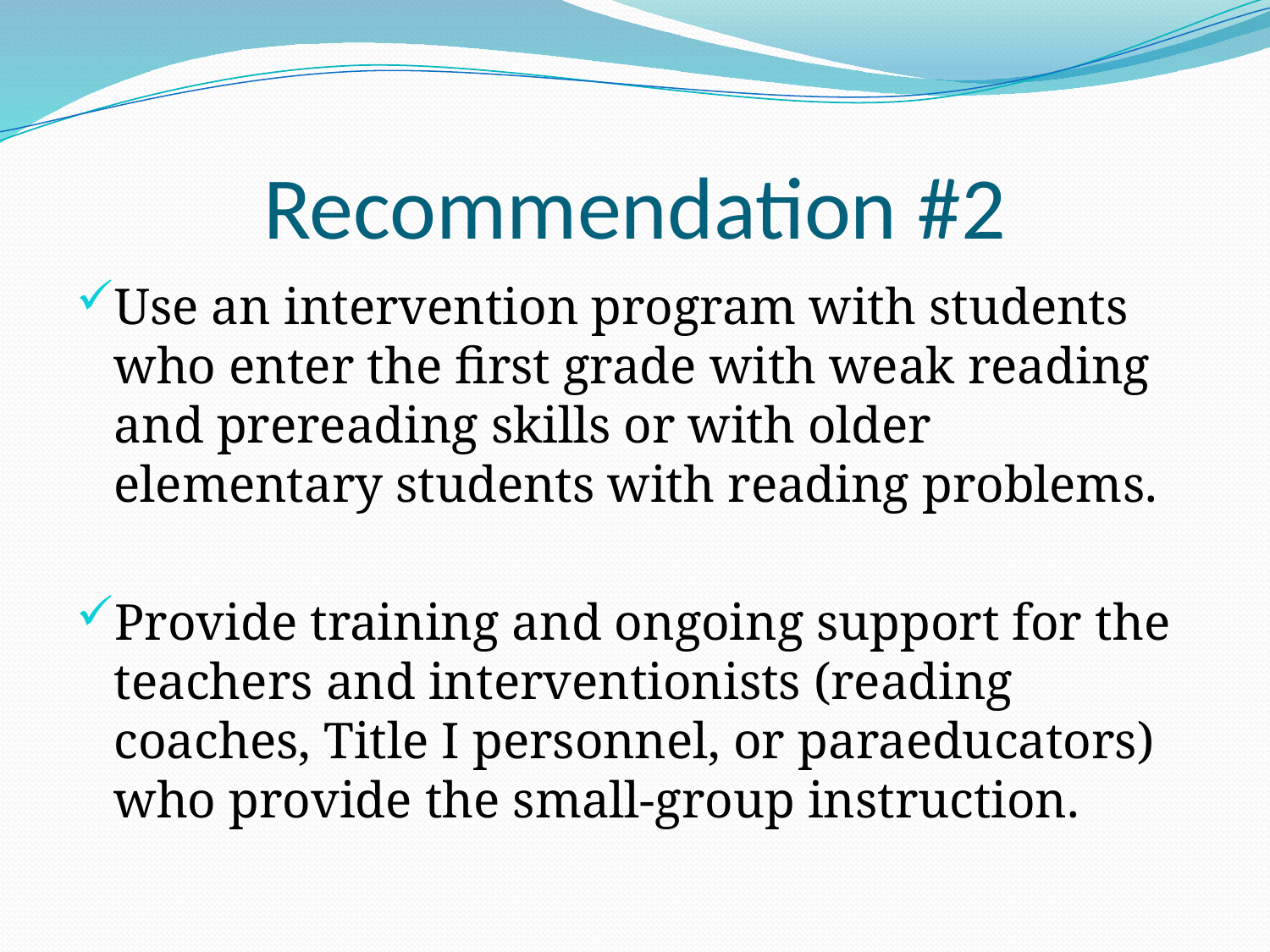

# Recommendation #2
Use an intervention program with students who enter the first grade with weak reading and prereading skills or with older elementary students with reading problems.

Provide training and ongoing support for the teachers and interventionists (reading coaches, Title I personnel, or paraeducators) who provide the small-group instruction.